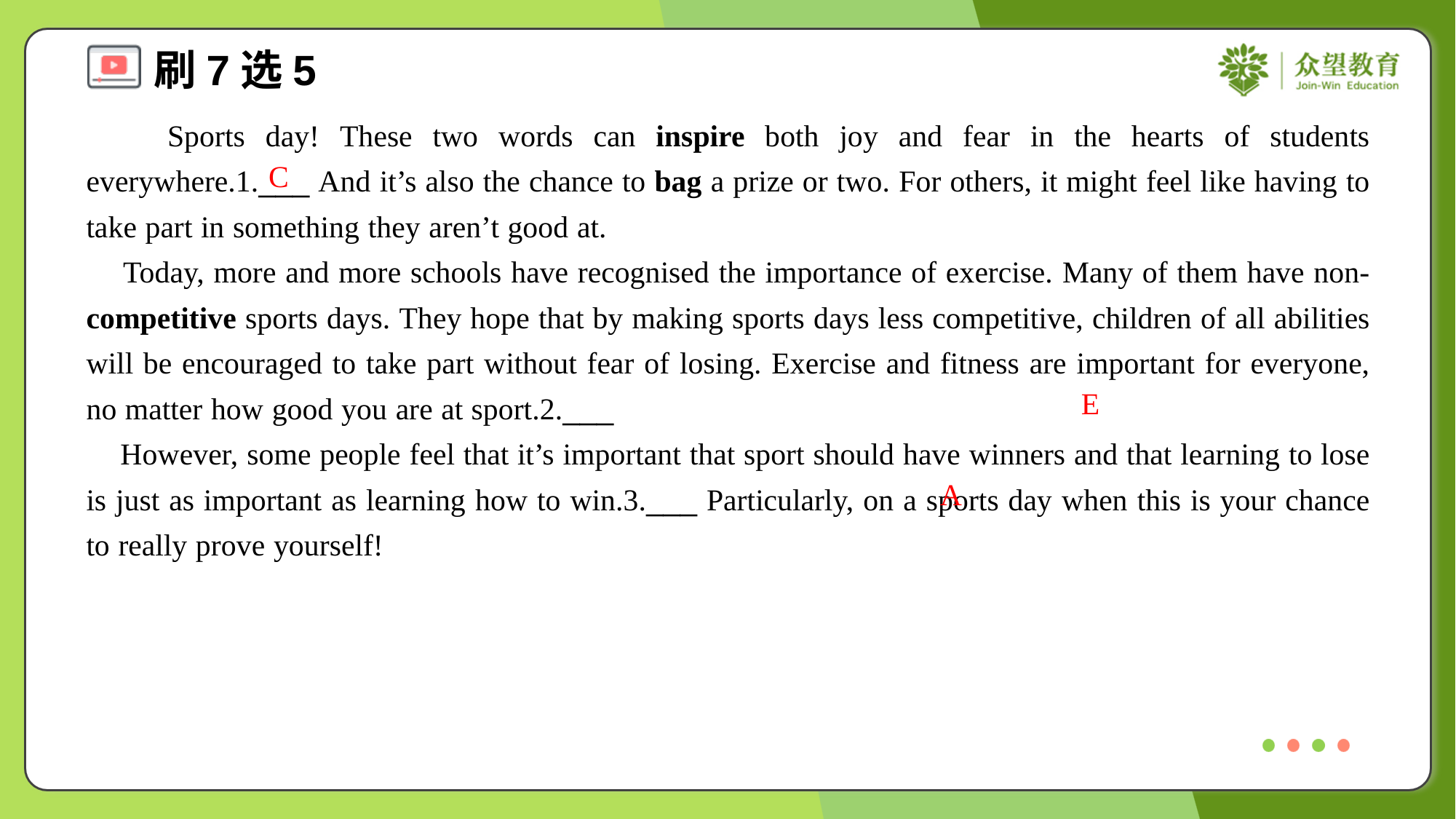

Sports day! These two words can inspire both joy and fear in the hearts of students everywhere.1.___ And it’s also the chance to bag a prize or two. For others, it might feel like having to take part in something they aren’t good at.
    Today, more and more schools have recognised the importance of exercise. Many of them have non-competitive sports days. They hope that by making sports days less competitive, children of all abilities will be encouraged to take part without fear of losing. Exercise and fitness are important for everyone, no matter how good you are at sport.2.___
    However, some people feel that it’s important that sport should have winners and that learning to lose is just as important as learning how to win.3.___ Particularly, on a sports day when this is your chance to really prove yourself!

C
E
A